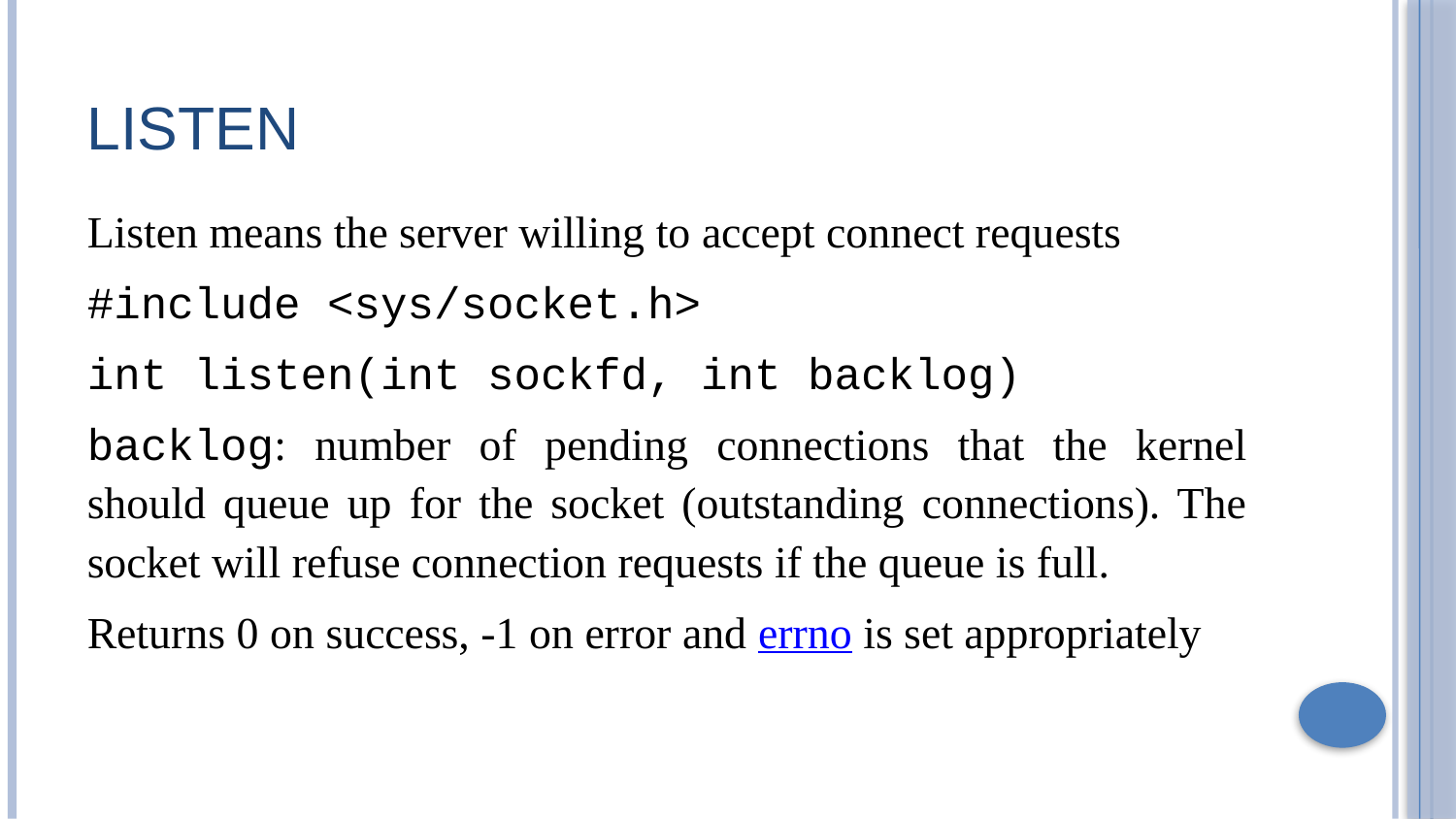

# Listen
Listen means the server willing to accept connect requests
#include <sys/socket.h>
int listen(int sockfd, int backlog)
backlog: number of pending connections that the kernel should queue up for the socket (outstanding connections). The socket will refuse connection requests if the queue is full.
Returns 0 on success, -1 on error and errno is set appropriately